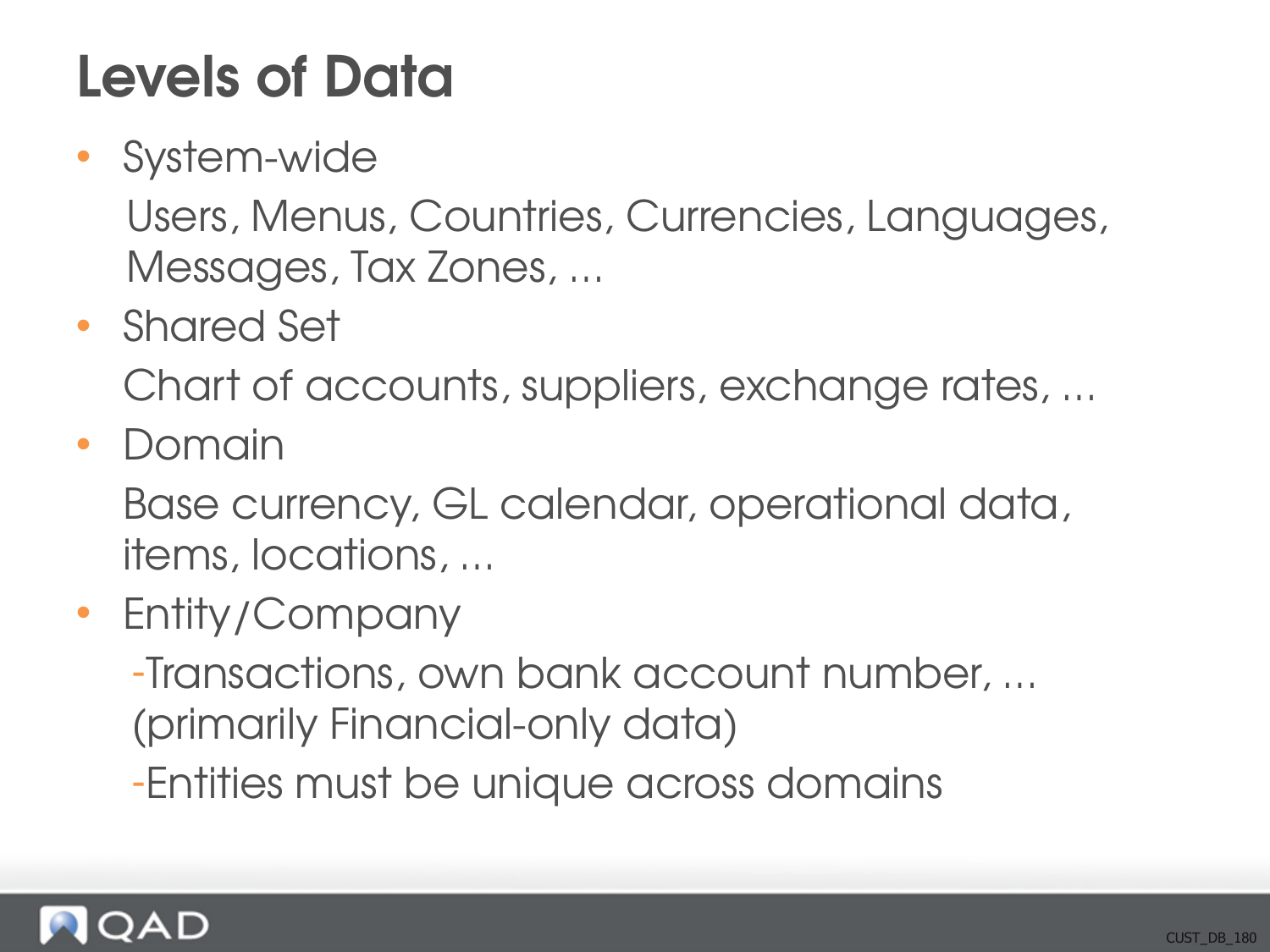

# Levels of Data
System-wide
Users, Menus, Countries, Currencies, Languages, Messages, Tax Zones, …
Shared Set
Chart of accounts, suppliers, exchange rates, …
Domain
Base currency, GL calendar, operational data, items, locations, …
Entity/Company
Transactions, own bank account number, … (primarily Financial-only data)
Entities must be unique across domains
CUST_DB_180